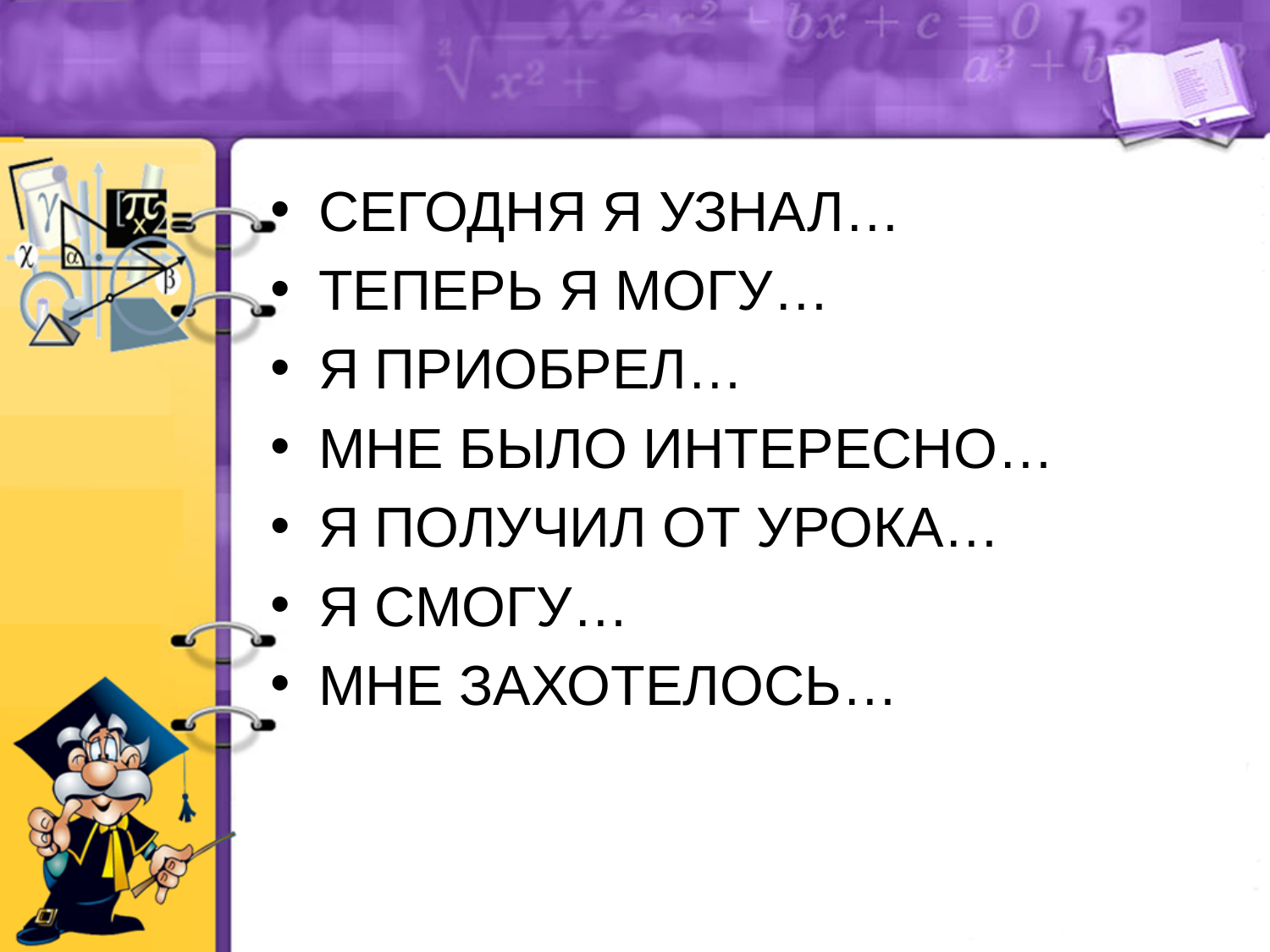

#
СЕГОДНЯ Я УЗНАЛ…
ТЕПЕРЬ Я МОГУ…
Я ПРИОБРЕЛ…
МНЕ БЫЛО ИНТЕРЕСНО…
Я ПОЛУЧИЛ ОТ УРОКА…
Я СМОГУ…
МНЕ ЗАХОТЕЛОСЬ…